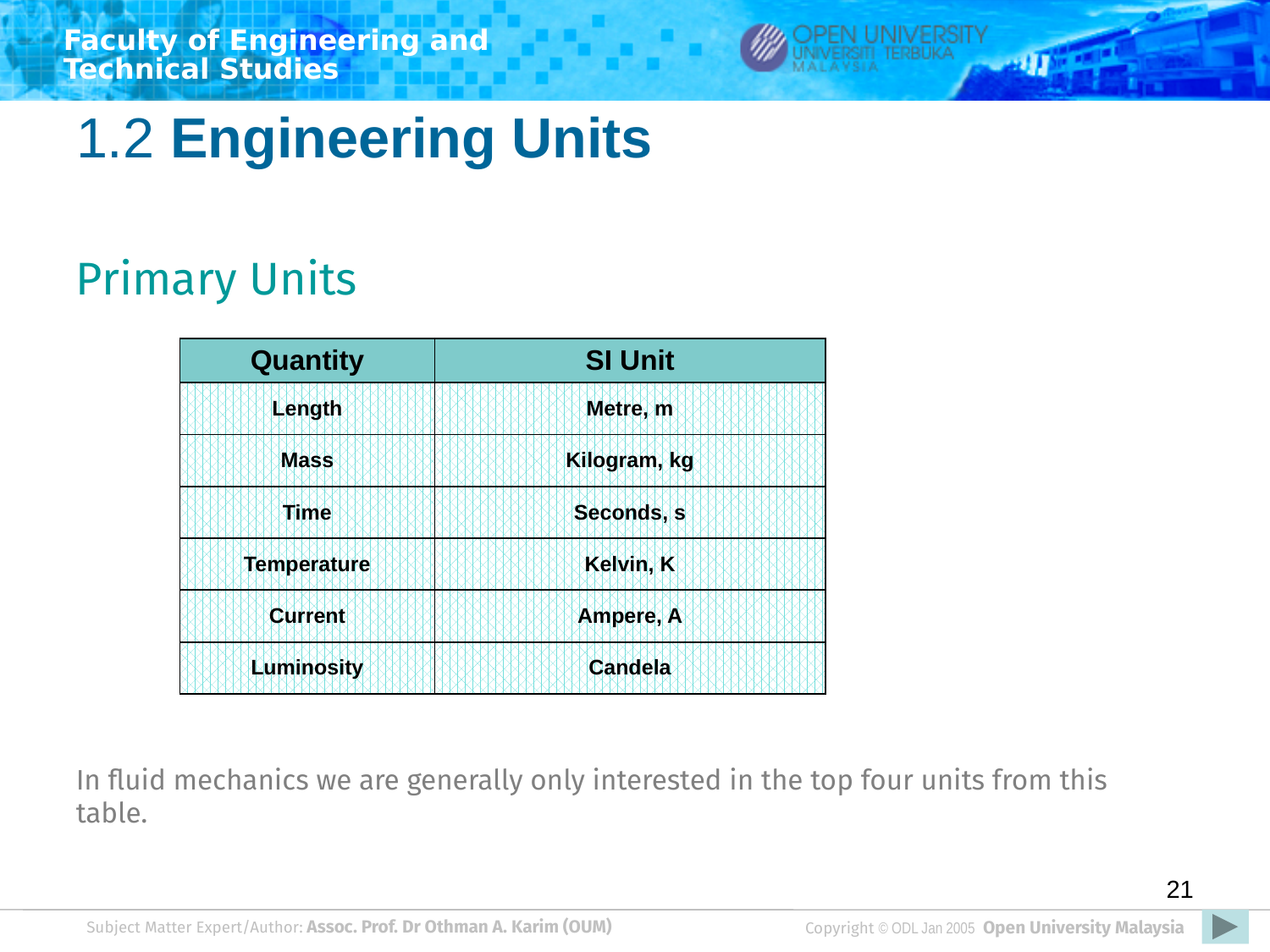

# 1.2 Engineering Units
Primary Units

In fluid mechanics we are generally only interested in the top four units from this table.
| Quantity | SI Unit |
| --- | --- |
| Length | Metre, m |
| Mass | Kilogram, kg |
| Time | Seconds, s |
| Temperature | Kelvin, K |
| Current | Ampere, A |
| Luminosity | Candela |
21
Copyright © ODL Jan 2005  Open University Malaysia